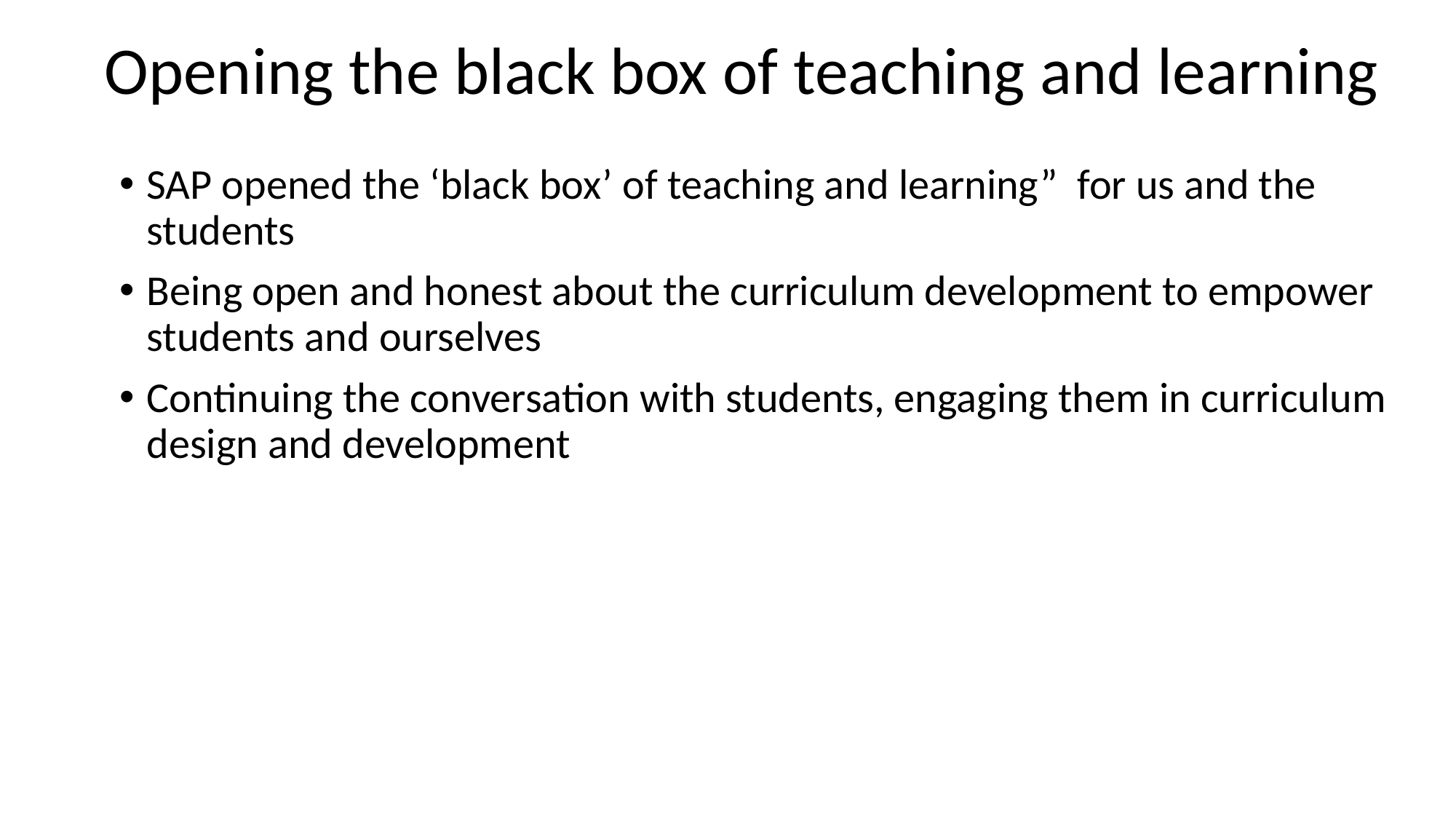

# Opening the black box of teaching and learning
SAP opened the ‘black box’ of teaching and learning”  for us and the students
Being open and honest about the curriculum development to empower students and ourselves
Continuing the conversation with students, engaging them in curriculum design and development